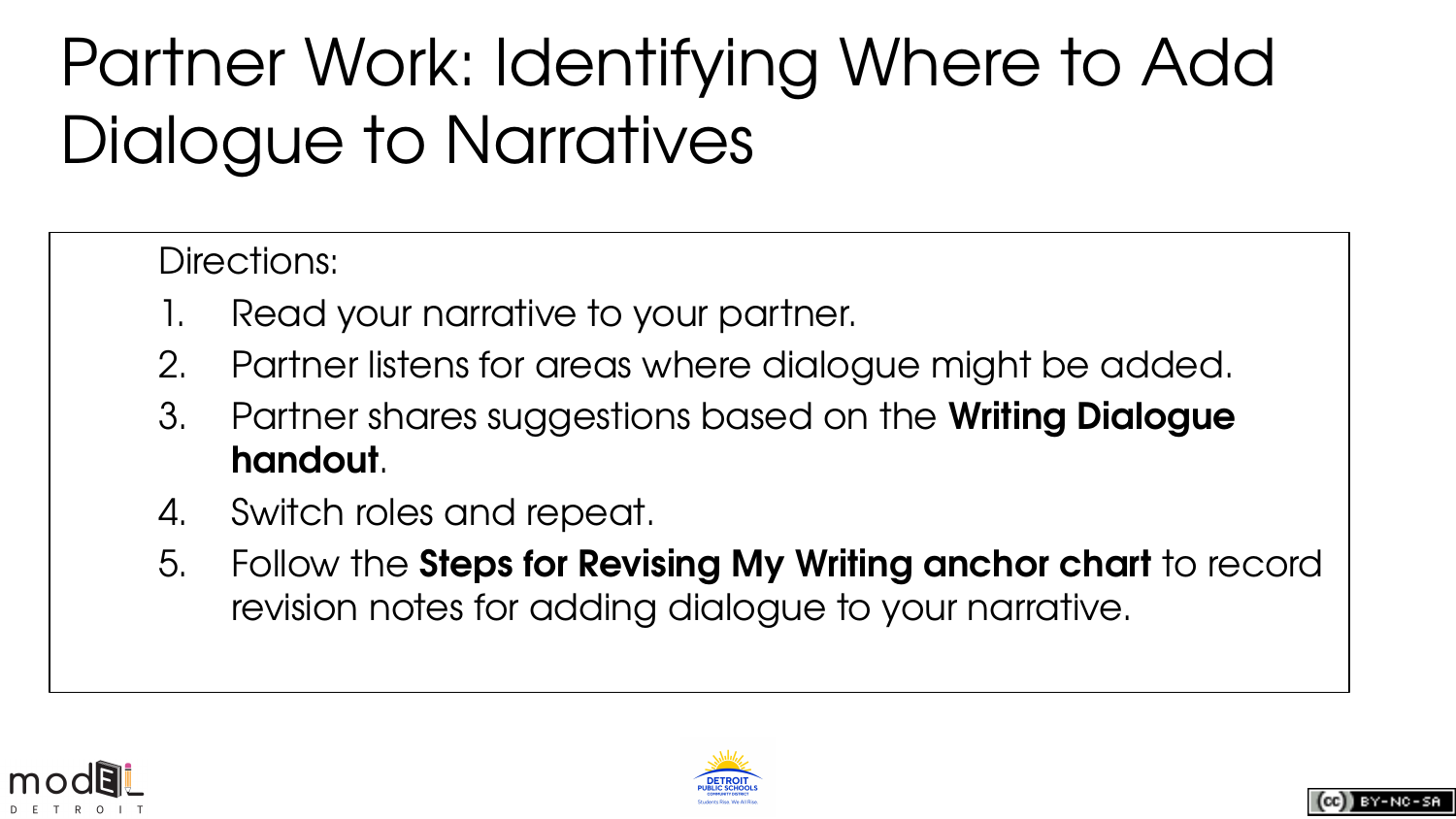

# Partner Work: Identifying Where to Add Dialogue to Narratives
Directions:
Read your narrative to your partner.
Partner listens for areas where dialogue might be added.
Partner shares suggestions based on the Writing Dialogue handout.
Switch roles and repeat.
Follow the Steps for Revising My Writing anchor chart to record revision notes for adding dialogue to your narrative.